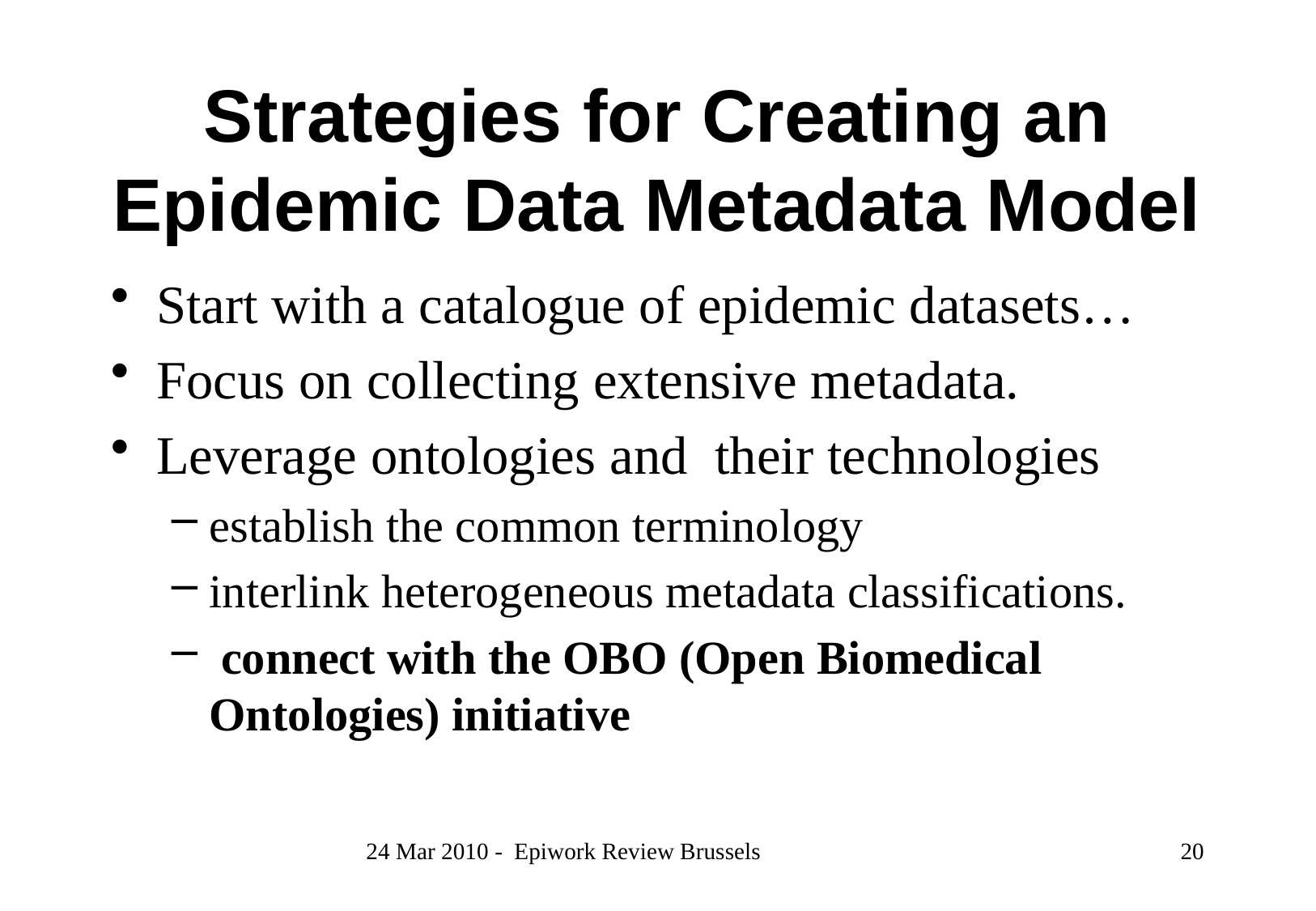

# Strategies for Creating an Epidemic Data Metadata Model
Start with a catalogue of epidemic datasets…
Focus on collecting extensive metadata.
Leverage ontologies and  their technologies
establish the common terminology
interlink heterogeneous metadata classifications.
 connect with the OBO (Open Biomedical Ontologies) initiative

24 Mar 2010 -  Epiwork Review Brussels
20